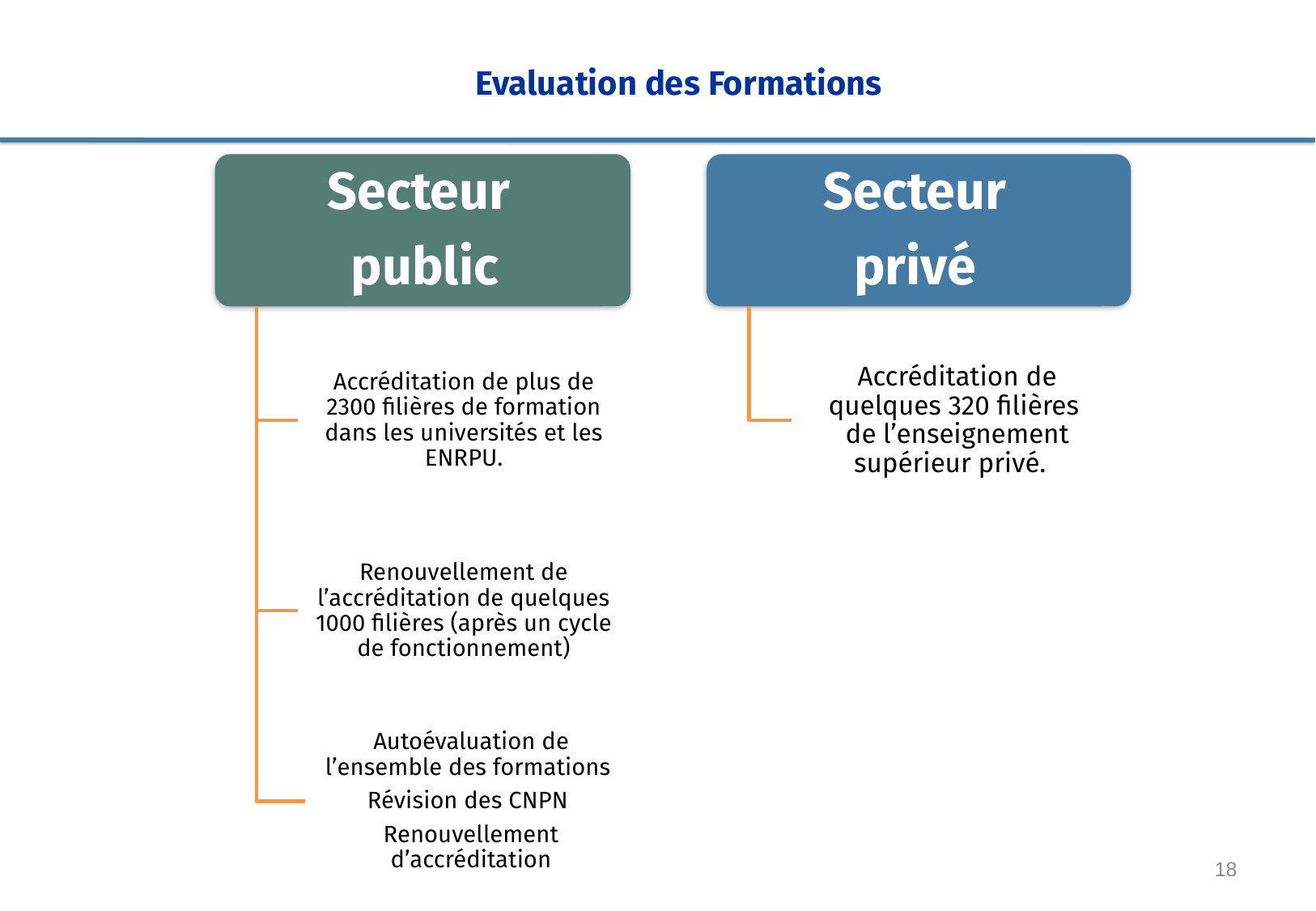

# Evaluation des Formations
Secteur
public
Accréditation de plus de 2300 filières de formation dans les universités et les ENRPU.
Renouvellement de l’accréditation de quelques 1000 filières (après un cycle de fonctionnement)
Autoévaluation de l’ensemble des formations
Révision des CNPN
Renouvellement d’accréditation
Secteur
privé
Accréditation de quelques 320 filières
de l’enseignement supérieur privé.
18